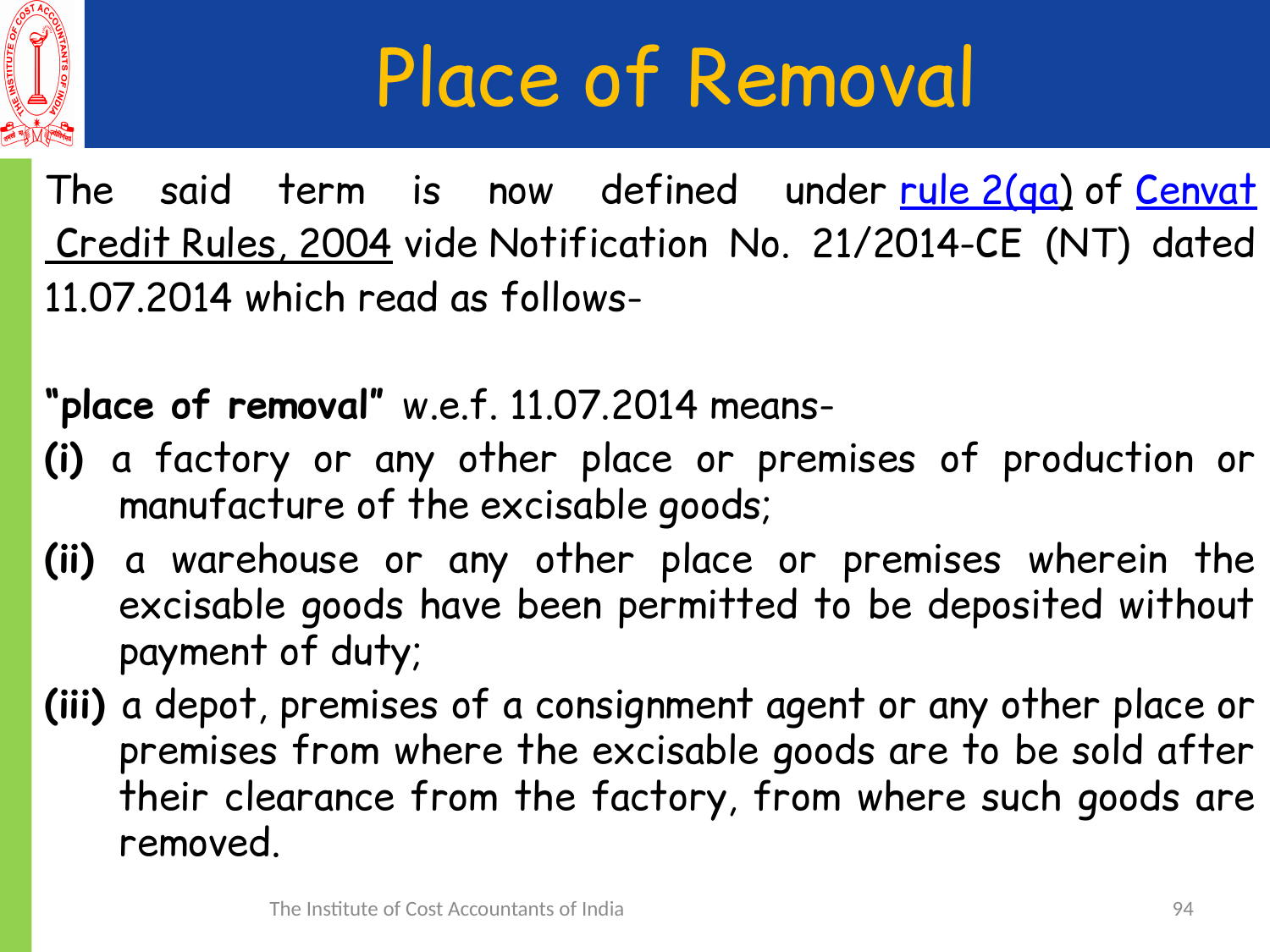

# Place of Removal
The said term is now defined under rule 2(qa) of Cenvat Credit Rules, 2004 vide Notification No. 21/2014-CE (NT) dated 11.07.2014 which read as follows-

“place of removal” w.e.f. 11.07.2014 means-
(i) a factory or any other place or premises of production or manufacture of the excisable goods;
(ii) a warehouse or any other place or premises wherein the excisable goods have been permitted to be deposited without payment of duty;
(iii) a depot, premises of a consignment agent or any other place or premises from where the excisable goods are to be sold after their clearance from the factory, from where such goods are removed.
The Institute of Cost Accountants of India
94